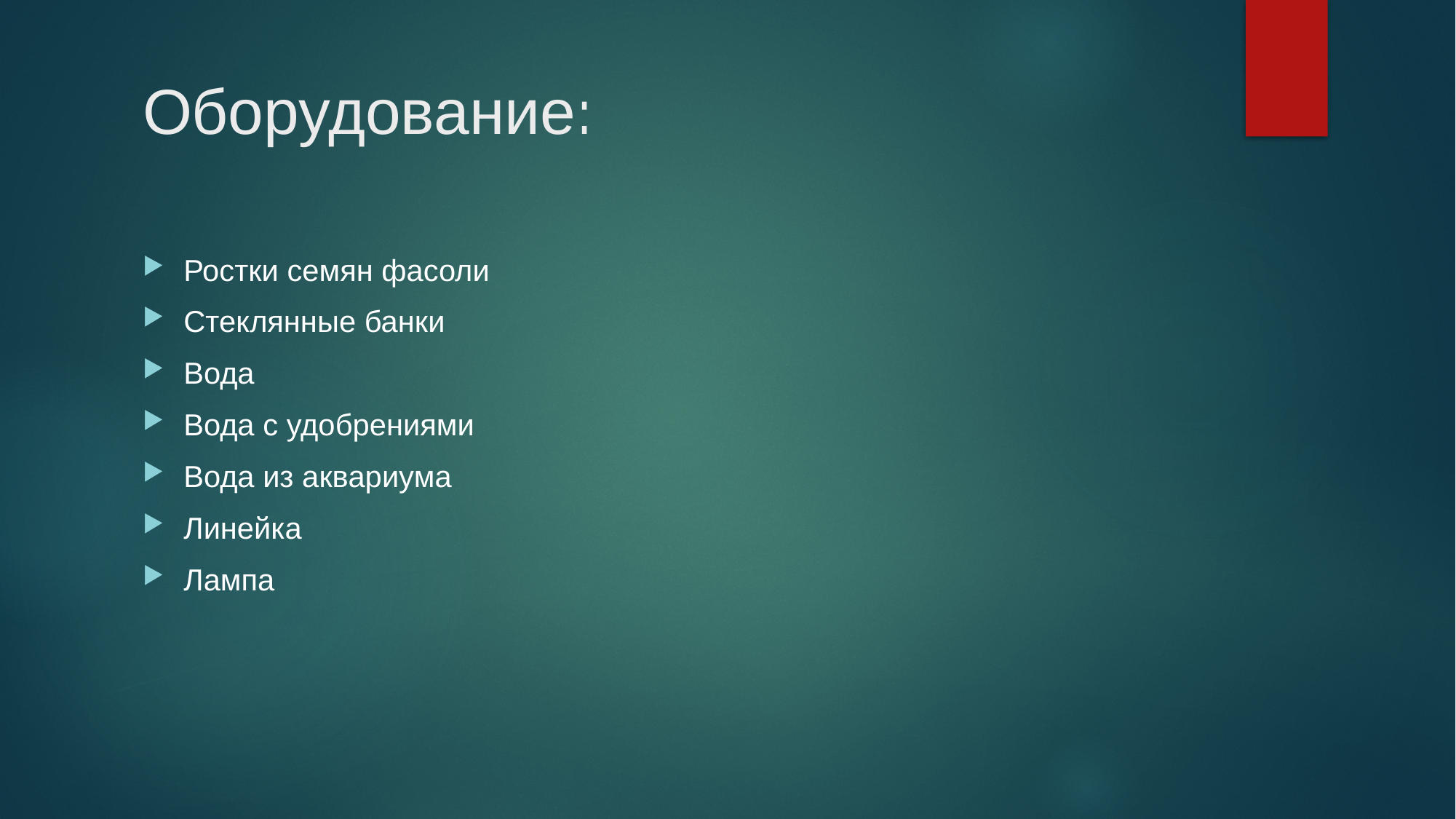

# Оборудование:
Ростки семян фасоли
Стеклянные банки
Вода
Вода с удобрениями
Вода из аквариума
Линейка
Лампа